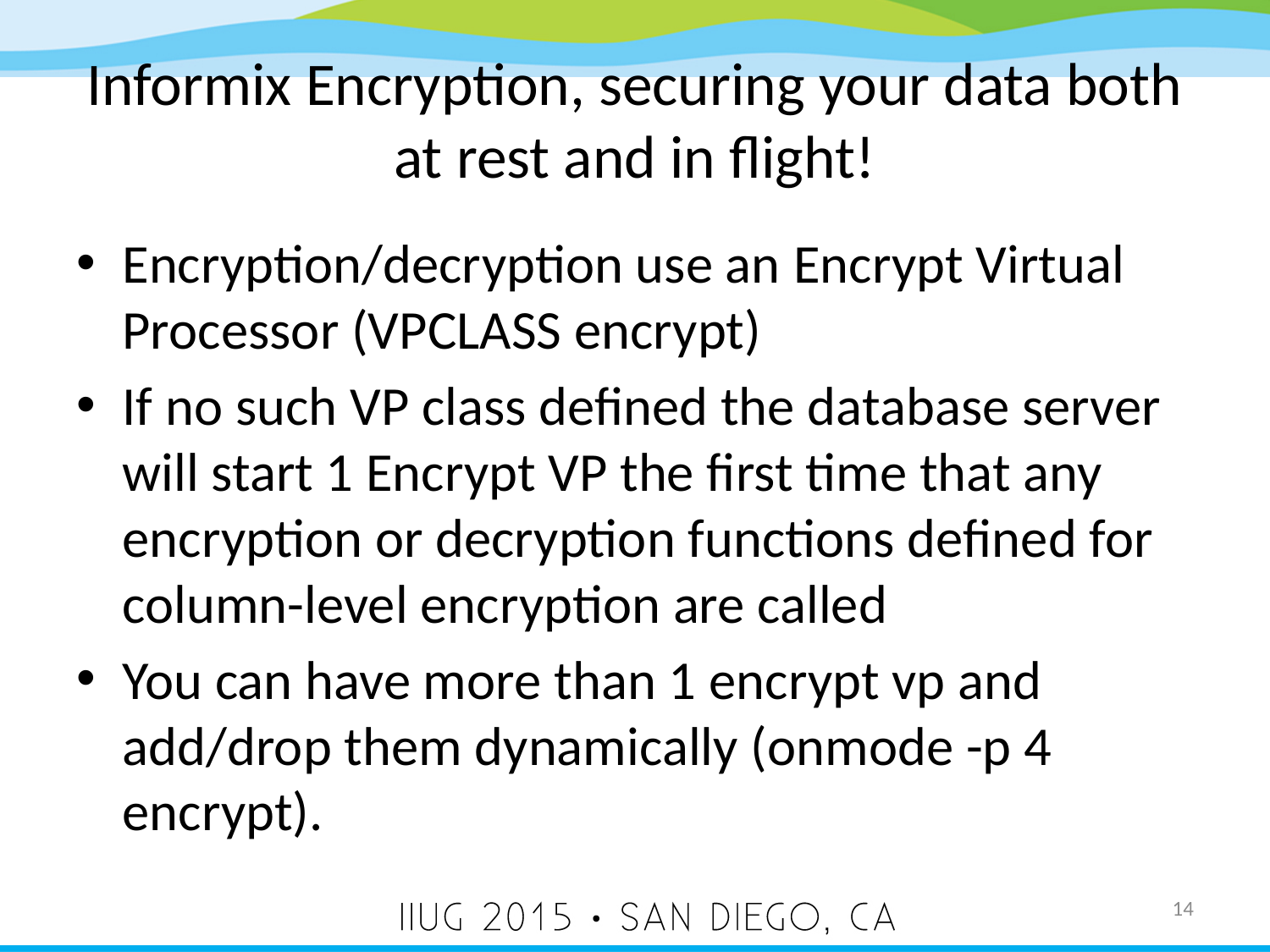

# Informix Encryption, securing your data both at rest and in flight!
Encryption/decryption use an Encrypt Virtual Processor (VPCLASS encrypt)
If no such VP class defined the database server will start 1 Encrypt VP the first time that any encryption or decryption functions defined for column-level encryption are called
You can have more than 1 encrypt vp and add/drop them dynamically (onmode -p 4 encrypt).

14